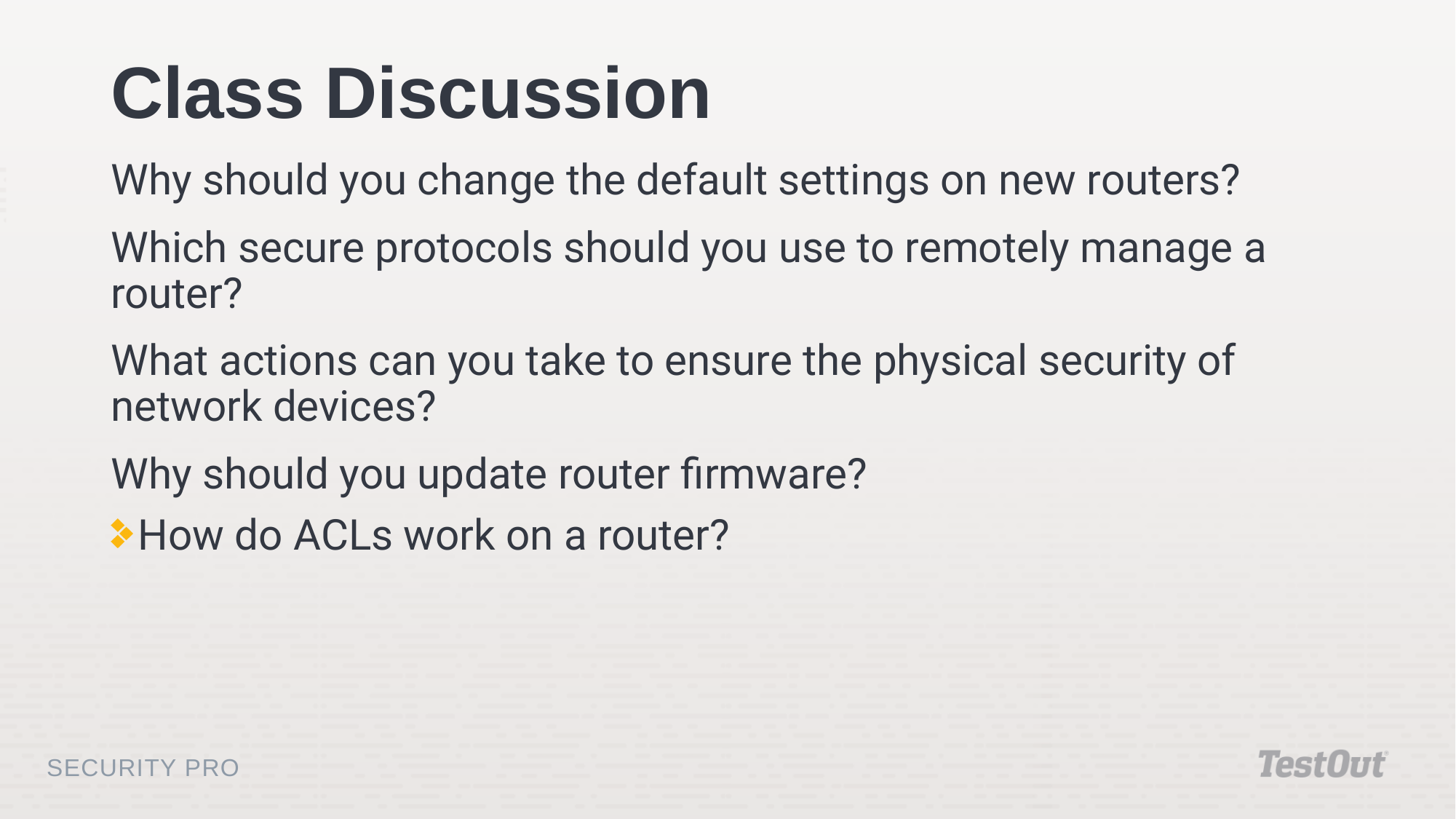

# Class Discussion
Why should you change the default settings on new routers?
Which secure protocols should you use to remotely manage a router?
What actions can you take to ensure the physical security of network devices?
Why should you update router firmware?
How do ACLs work on a router?
Security Pro